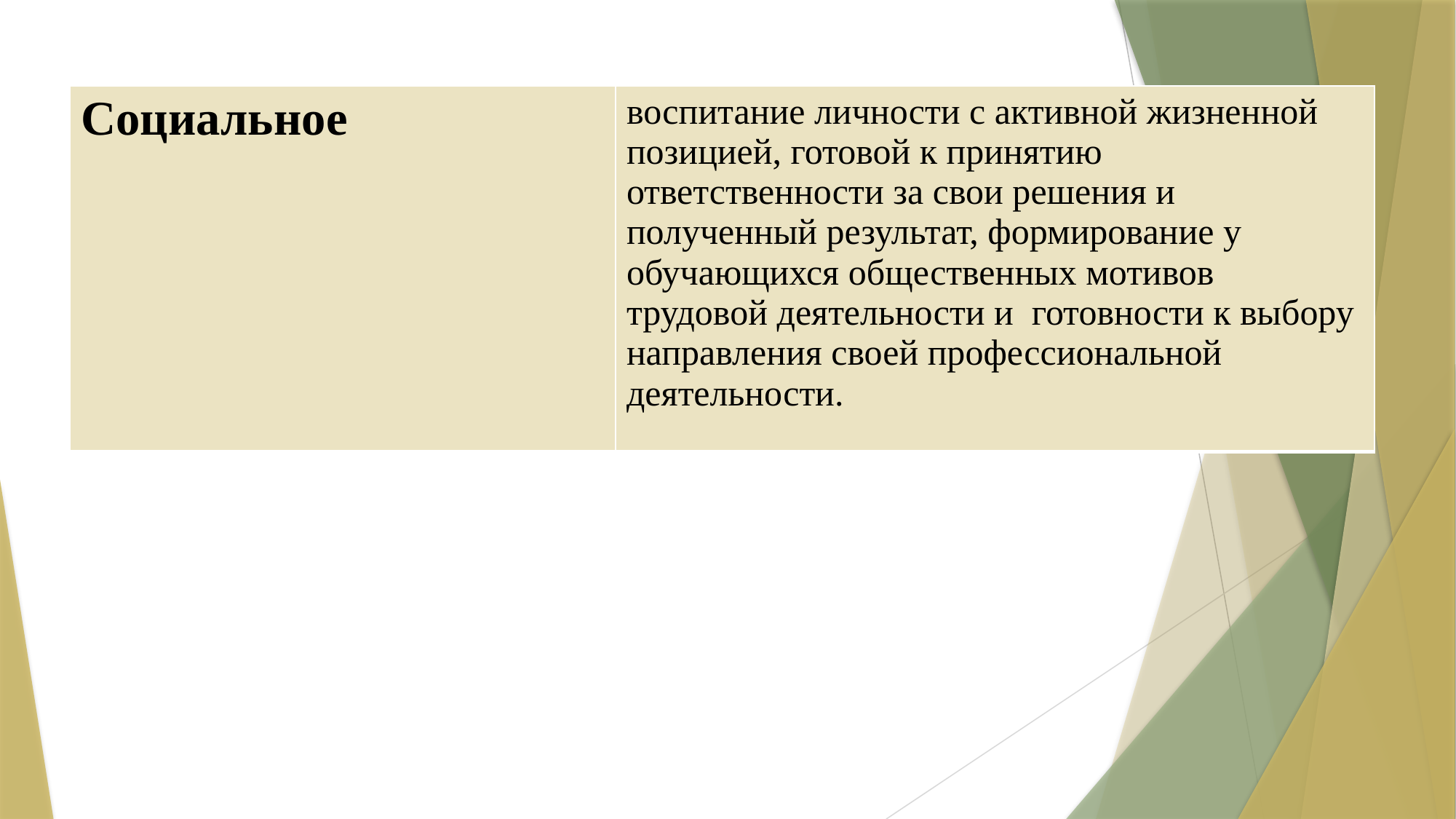

| Социальное | воспитание личности с активной жизненной позицией, готовой к принятию ответственности за свои решения и полученный результат, формирование у обучающихся общественных мотивов трудовой деятельности и готовности к выбору направления своей профессиональной деятельности. |
| --- | --- |